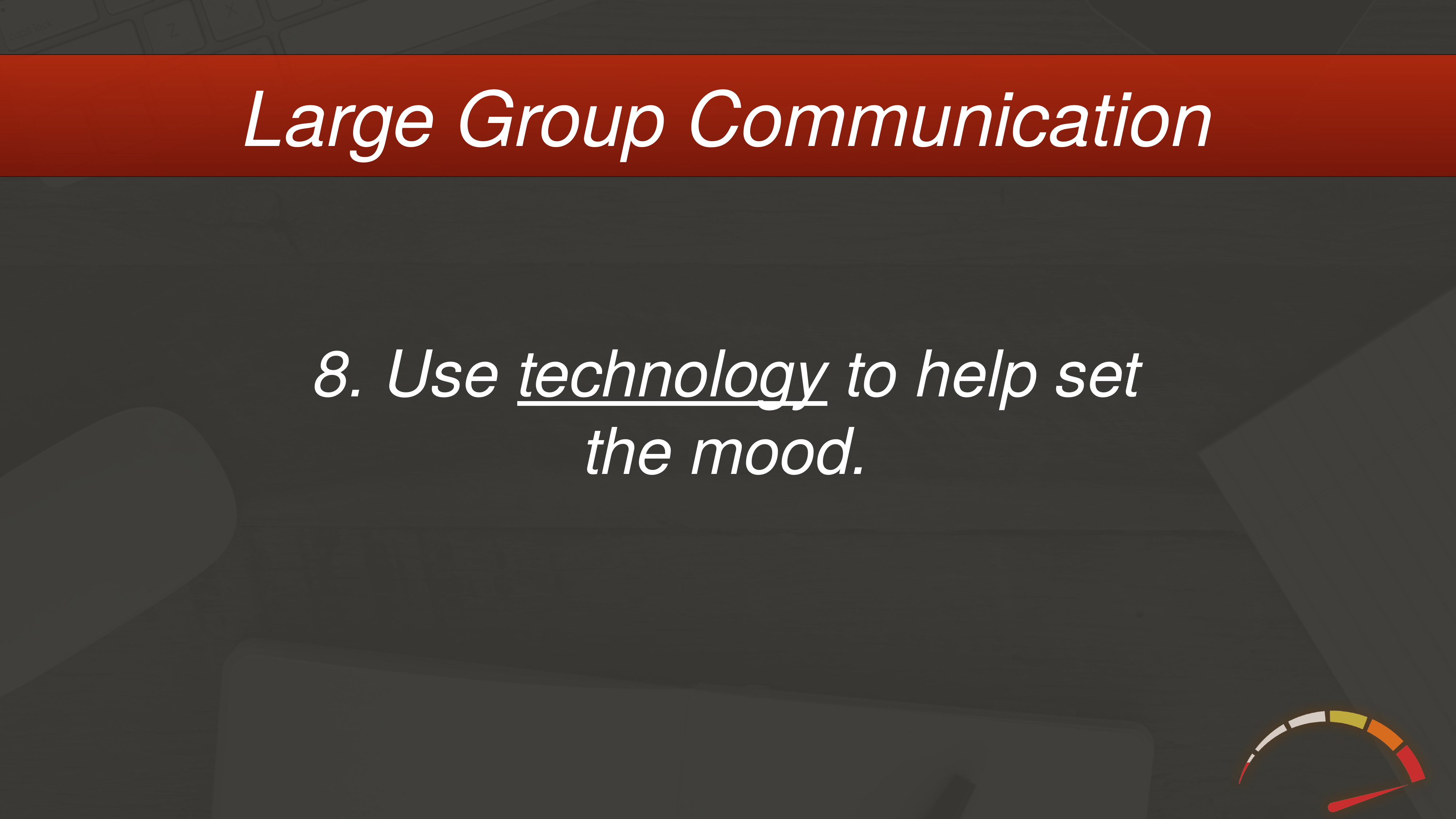

Large Group Communication
8. Use technology to help set the mood.